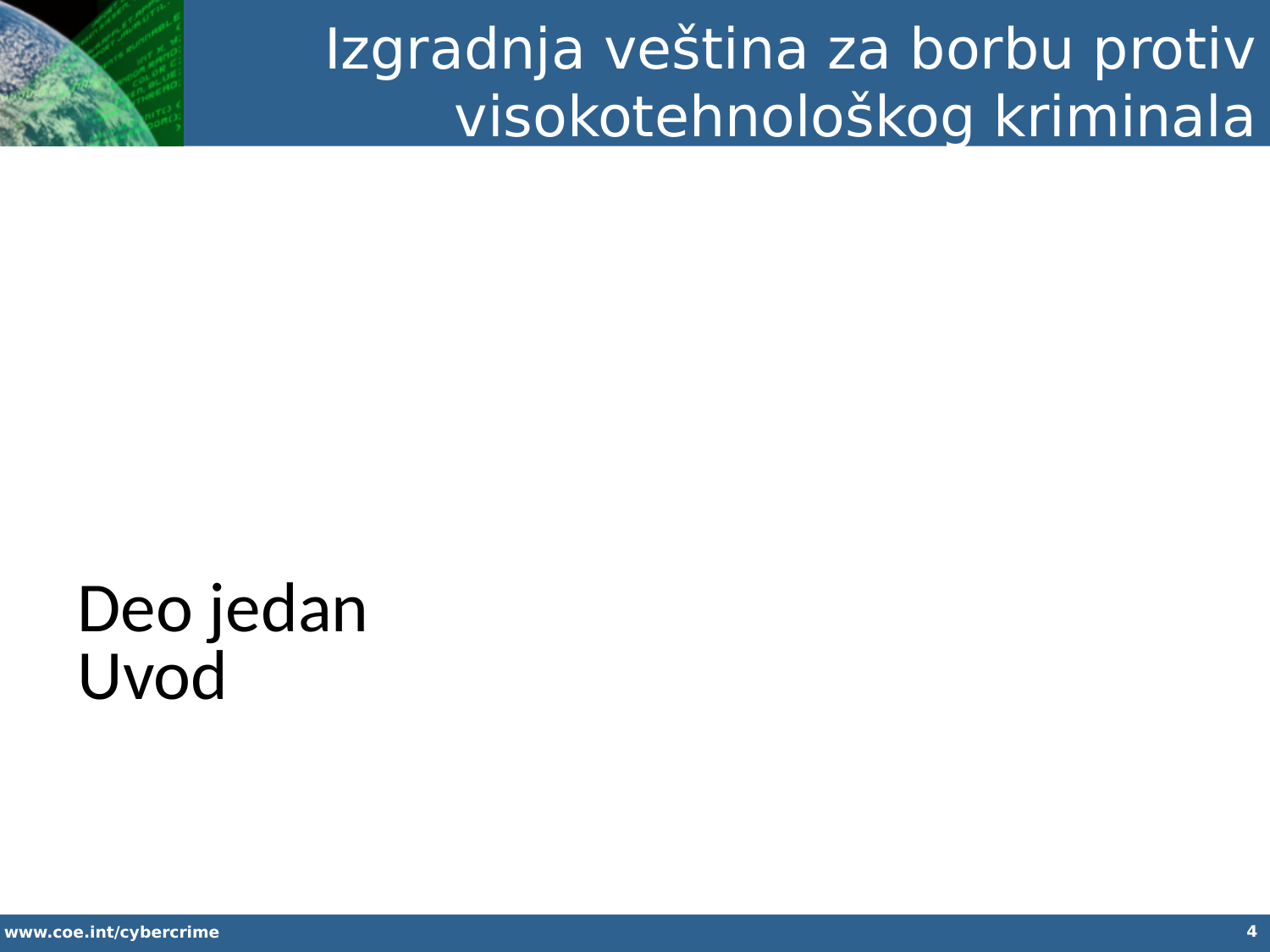

Izgradnja veština za borbu protiv visokotehnološkog kriminala
Deo jedan
Uvod
4